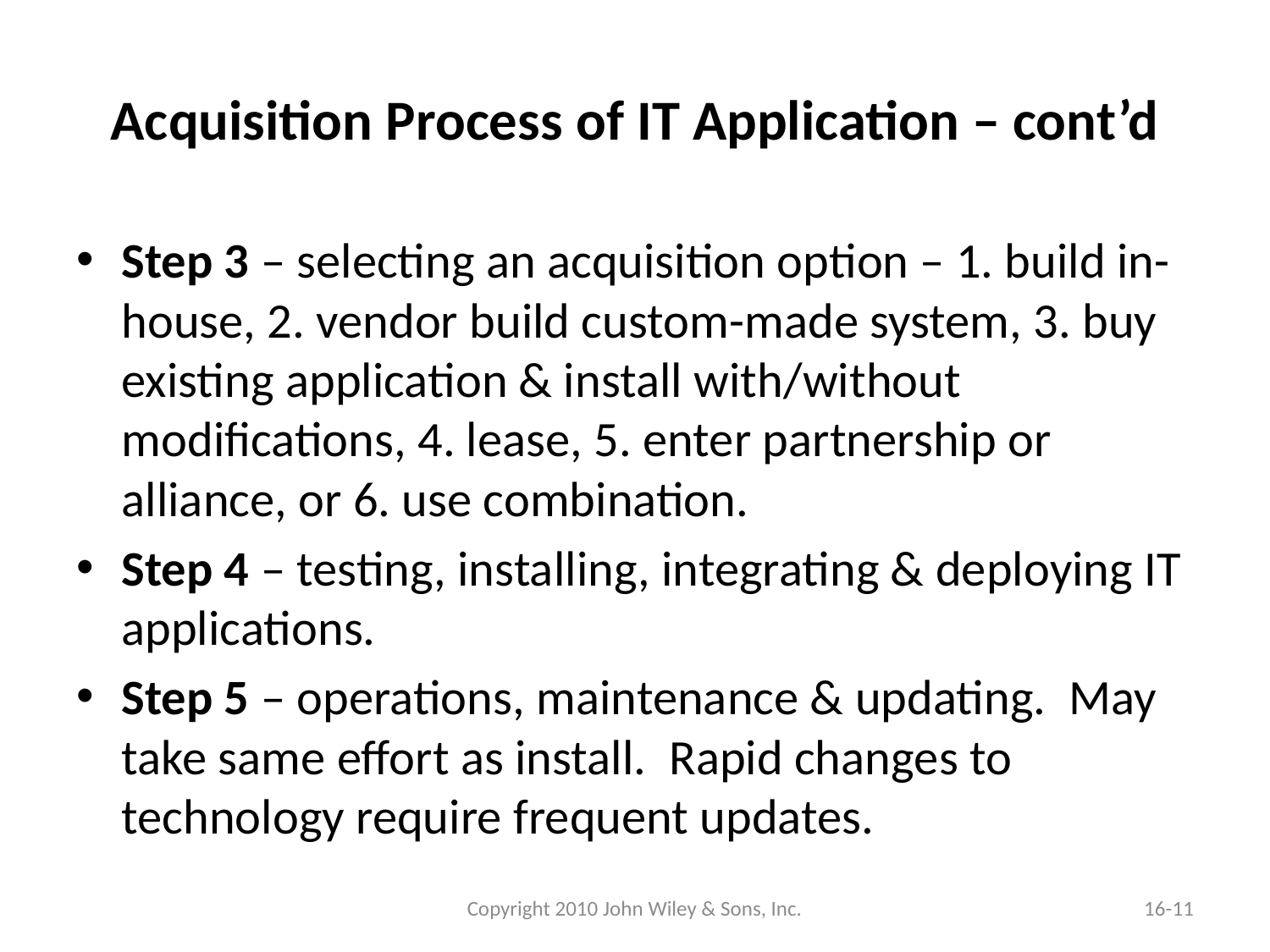

# Acquisition Process of IT Application – cont’d
Step 3 – selecting an acquisition option – 1. build in-house, 2. vendor build custom-made system, 3. buy existing application & install with/without modifications, 4. lease, 5. enter partnership or alliance, or 6. use combination.
Step 4 – testing, installing, integrating & deploying IT applications.
Step 5 – operations, maintenance & updating.  May take same effort as install.  Rapid changes to technology require frequent updates.
Copyright 2010 John Wiley & Sons, Inc.
16-11